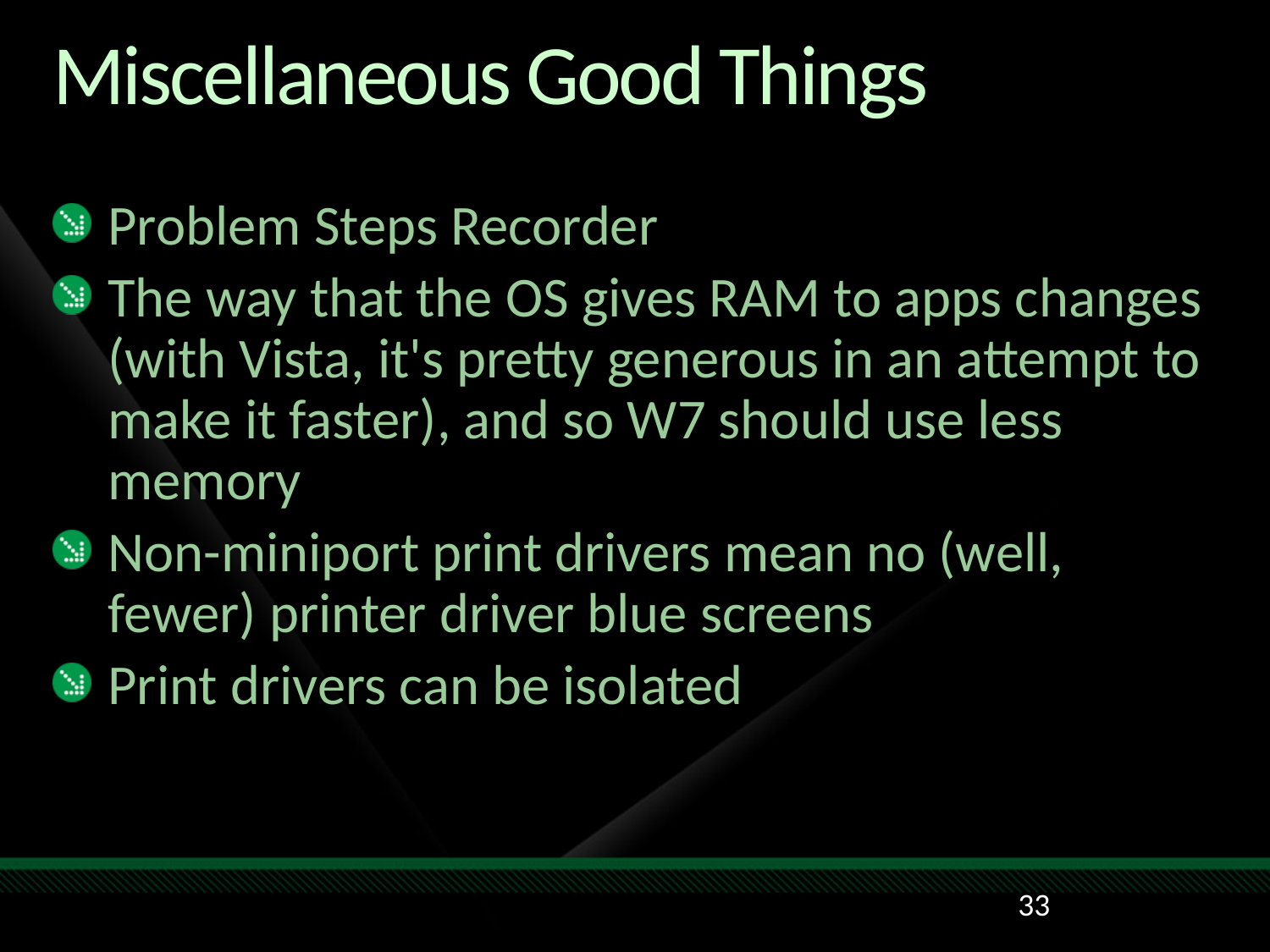

# Miscellaneous Good Things
Problem Steps Recorder
The way that the OS gives RAM to apps changes (with Vista, it's pretty generous in an attempt to make it faster), and so W7 should use less memory
Non-miniport print drivers mean no (well, fewer) printer driver blue screens
Print drivers can be isolated
33